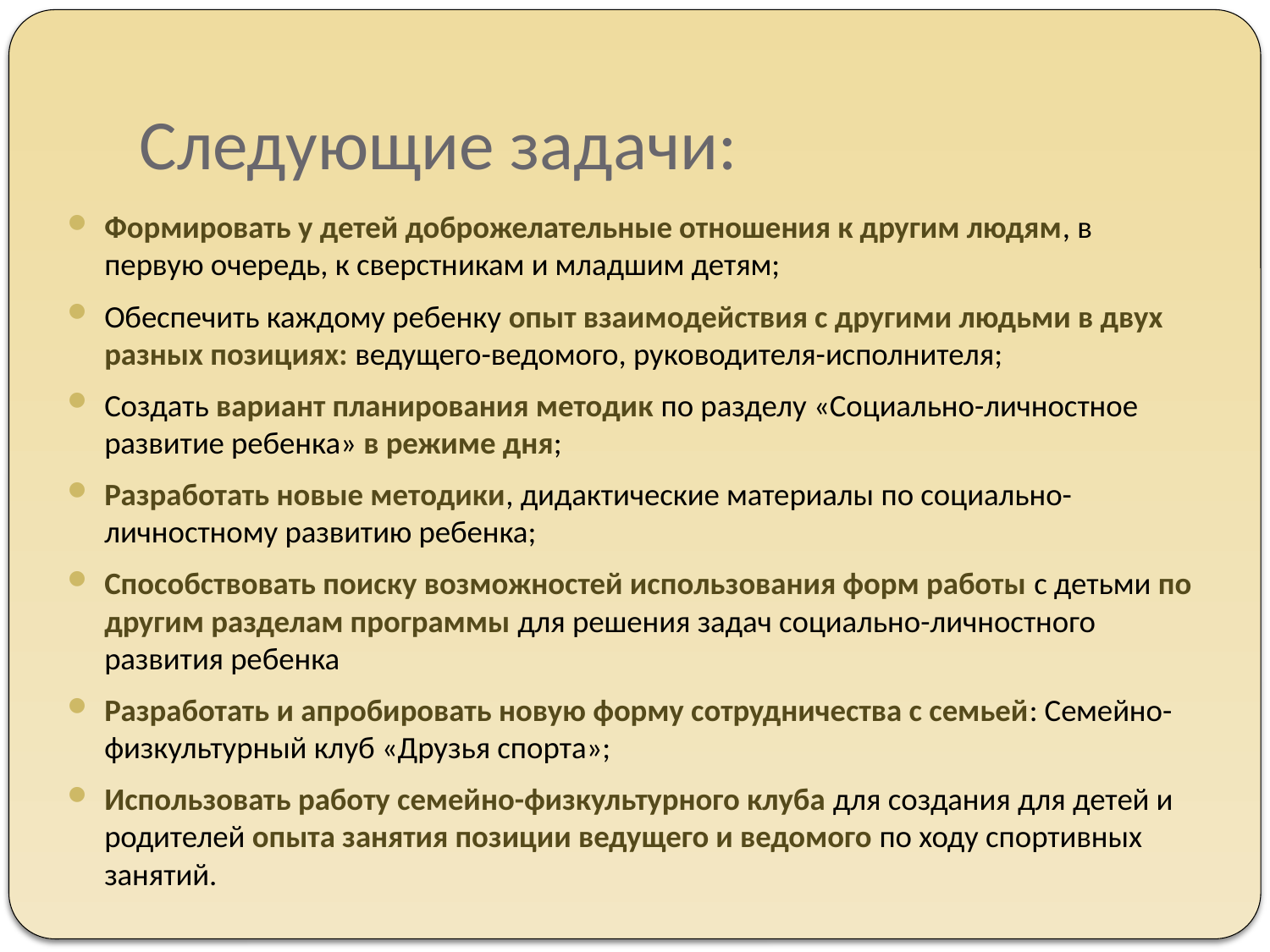

# Следующие задачи:
Формировать у детей доброжелательные отношения к другим людям, в первую очередь, к сверстникам и младшим детям;
Обеспечить каждому ребенку опыт взаимодействия с другими людьми в двух разных позициях: ведущего-ведомого, руководителя-исполнителя;
Создать вариант планирования методик по разделу «Социально-личностное развитие ребенка» в режиме дня;
Разработать новые методики, дидактические материалы по социально-личностному развитию ребенка;
Способствовать поиску возможностей использования форм работы с детьми по другим разделам программы для решения задач социально-личностного развития ребенка
Разработать и апробировать новую форму сотрудничества с семьей: Семейно-физкультурный клуб «Друзья спорта»;
Использовать работу семейно-физкультурного клуба для создания для детей и родителей опыта занятия позиции ведущего и ведомого по ходу спортивных занятий.